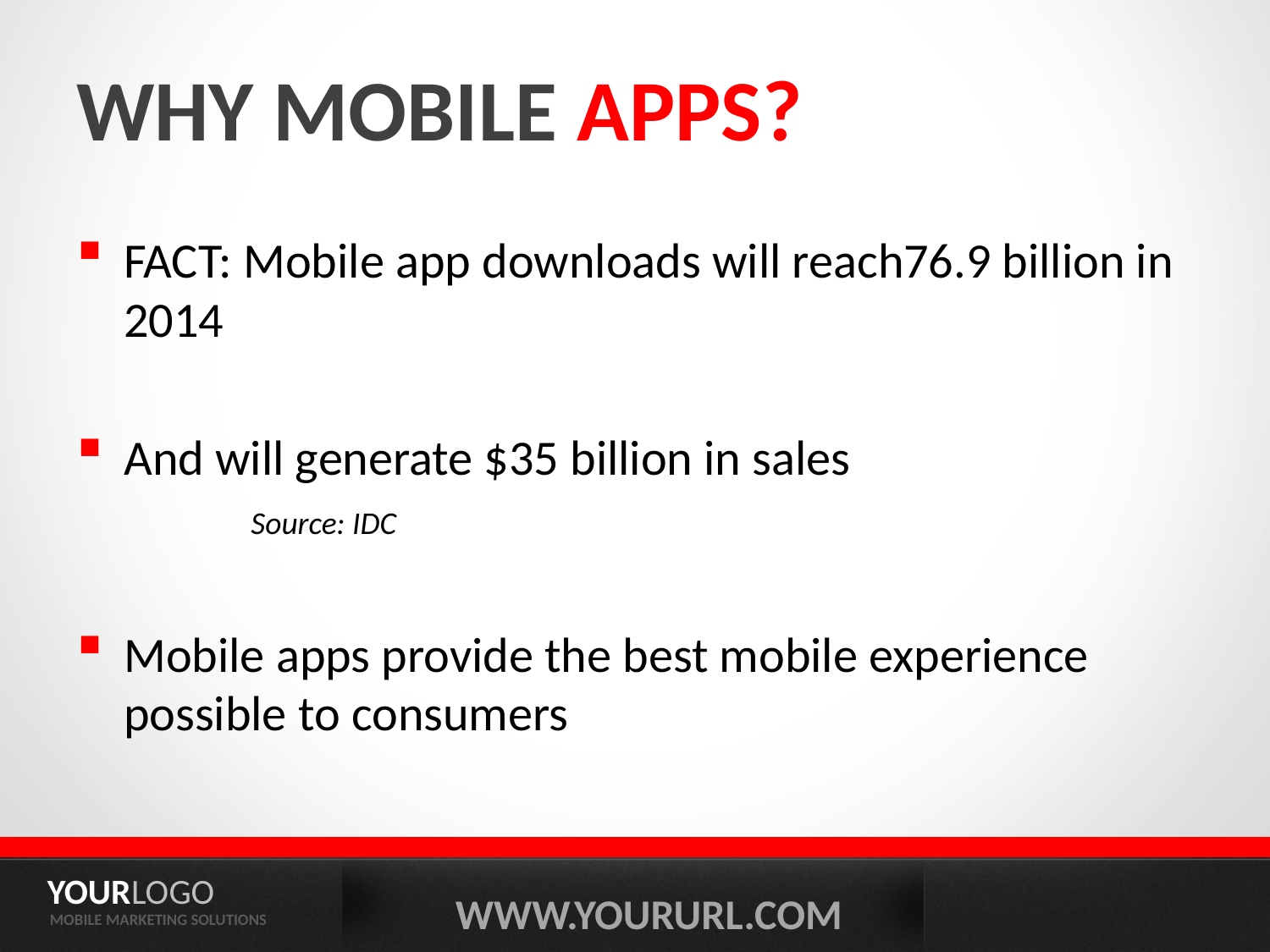

# Why Mobile AppS?
FACT: Mobile app downloads will reach76.9 billion in 2014

And will generate $35 billion in sales
	Source: IDC

Mobile apps provide the best mobile experience possible to consumers